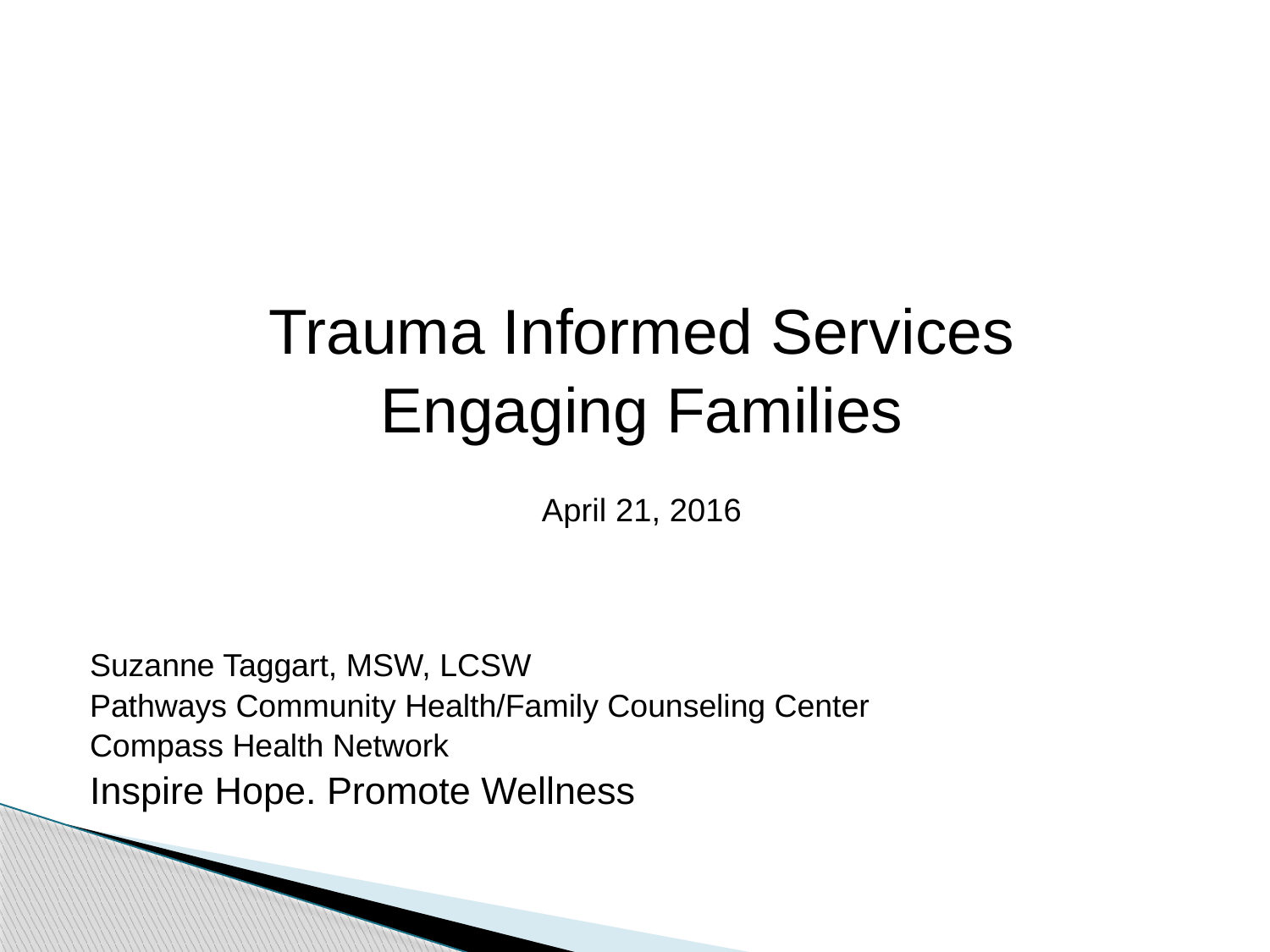

Trauma Informed Services
Engaging Families

April 21, 2016

Suzanne Taggart, MSW, LCSW
Pathways Community Health/Family Counseling Center
Compass Health Network
Inspire Hope. Promote Wellness